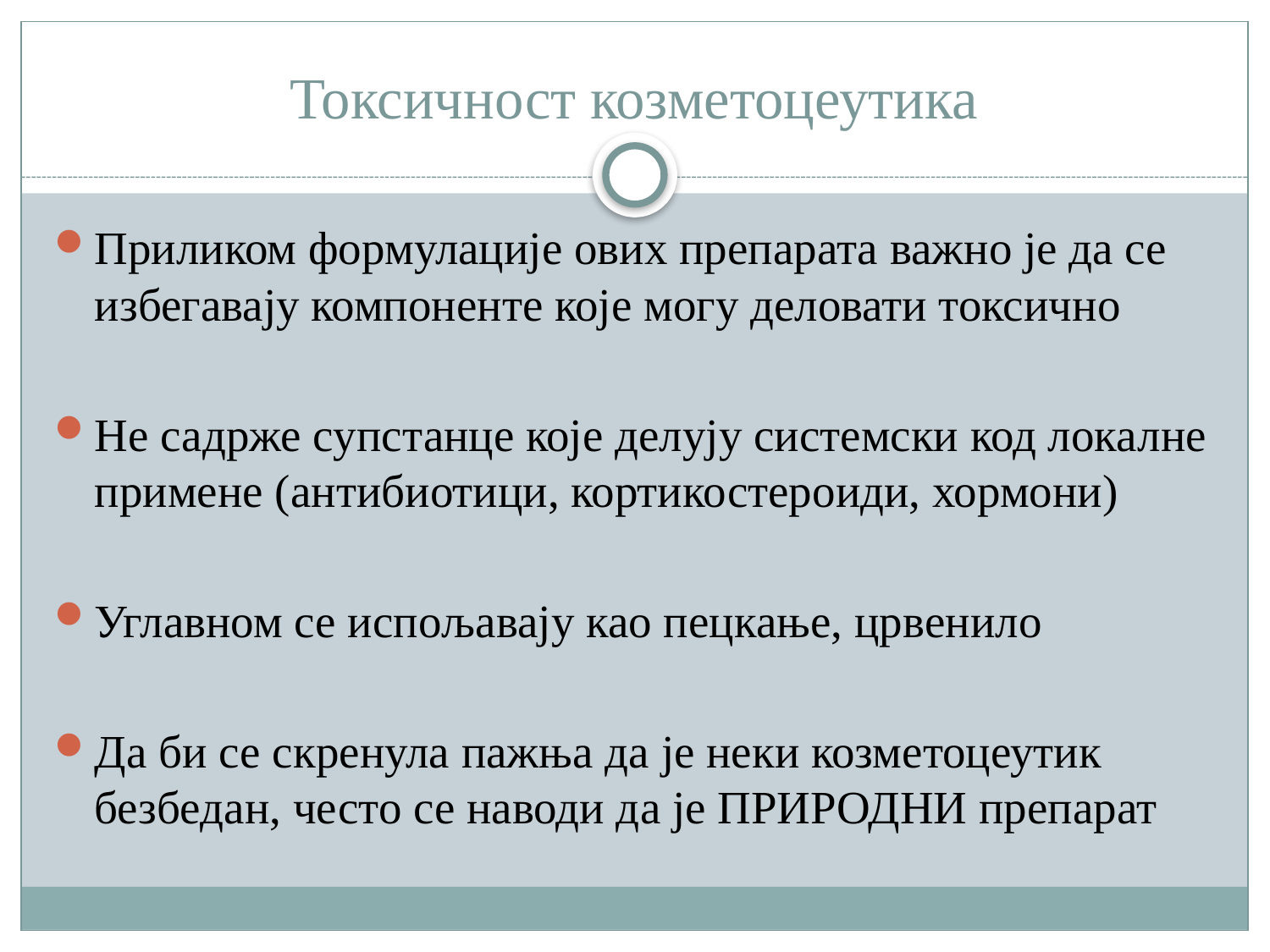

# Токсичност козметоцеутика
Приликом формулације ових препарата важно је да се избегавају компоненте које могу деловати токсично

Не садрже супстанце које делују системски код локалне примене (антибиотици, кортикостероиди, хормони)

Углавном се испољавају као пецкање, црвенило

Да би се скренула пажња да је неки козметоцеутик безбедан, често се наводи да је ПРИРОДНИ препарат